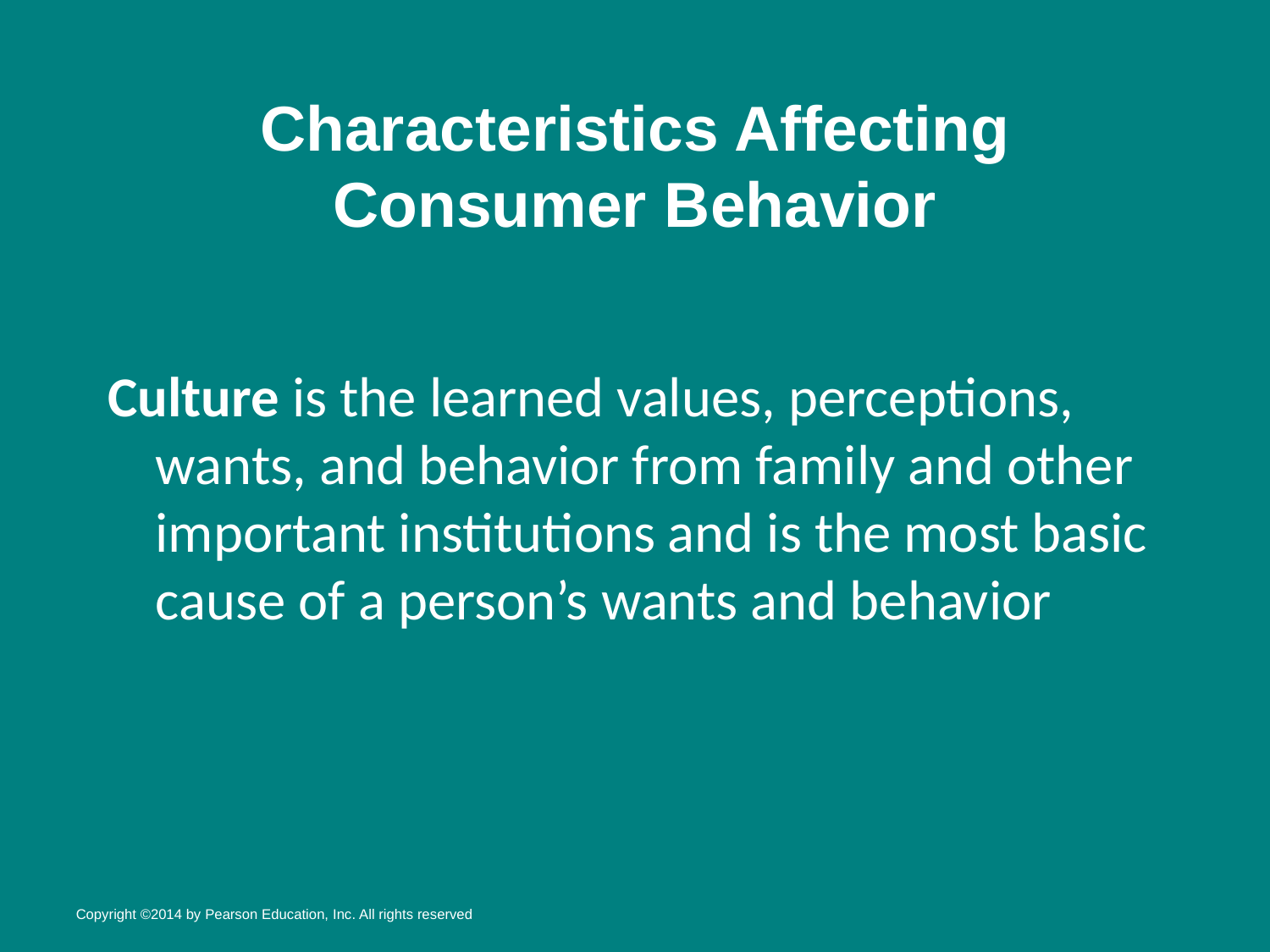

# Characteristics Affecting Consumer Behavior

Culture is the learned values, perceptions, wants, and behavior from family and other important institutions and is the most basic cause of a person’s wants and behavior
Copyright ©2014 by Pearson Education, Inc. All rights reserved